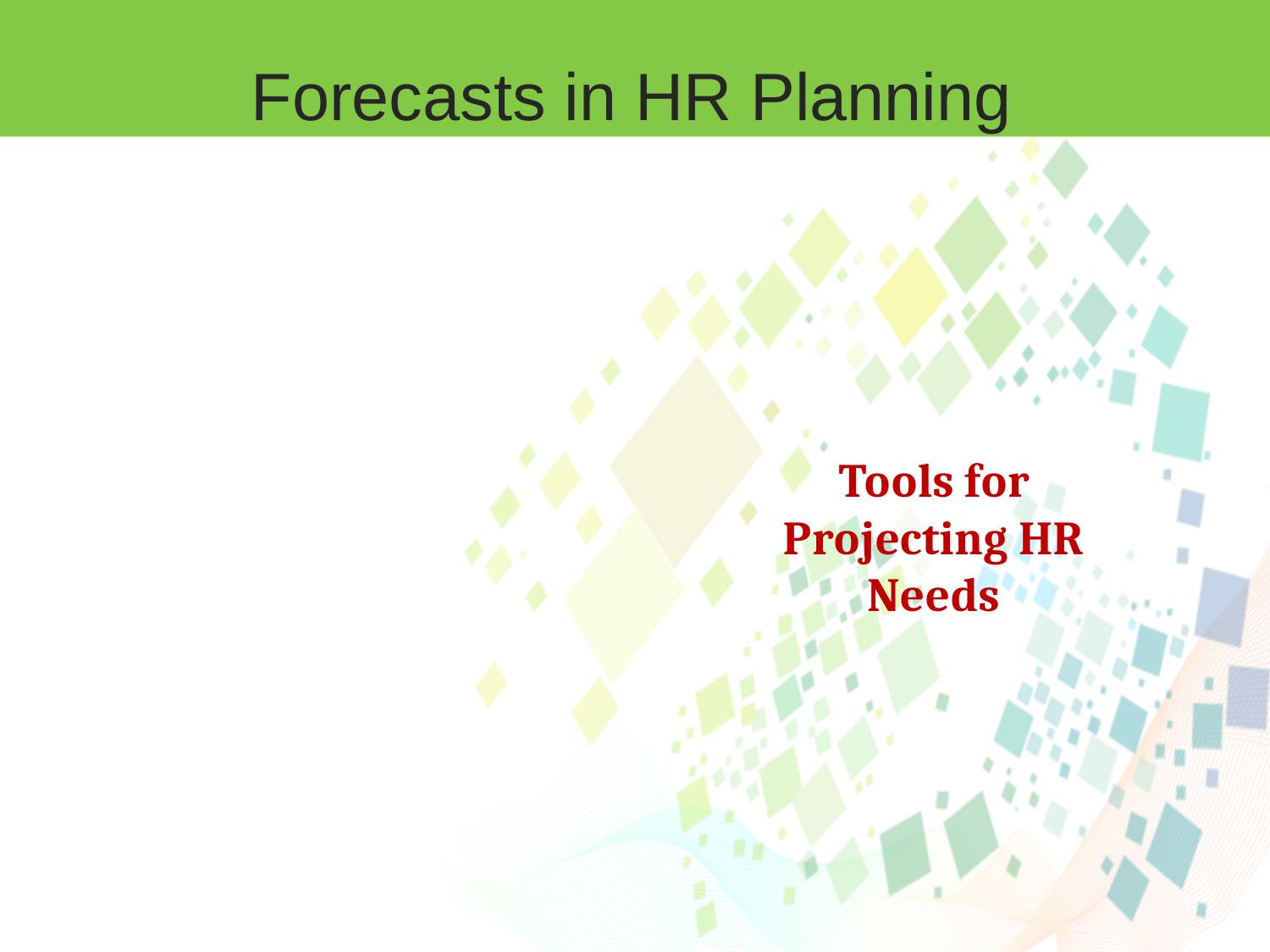

Forecasts in HR Planning
Tools for Projecting HR Needs